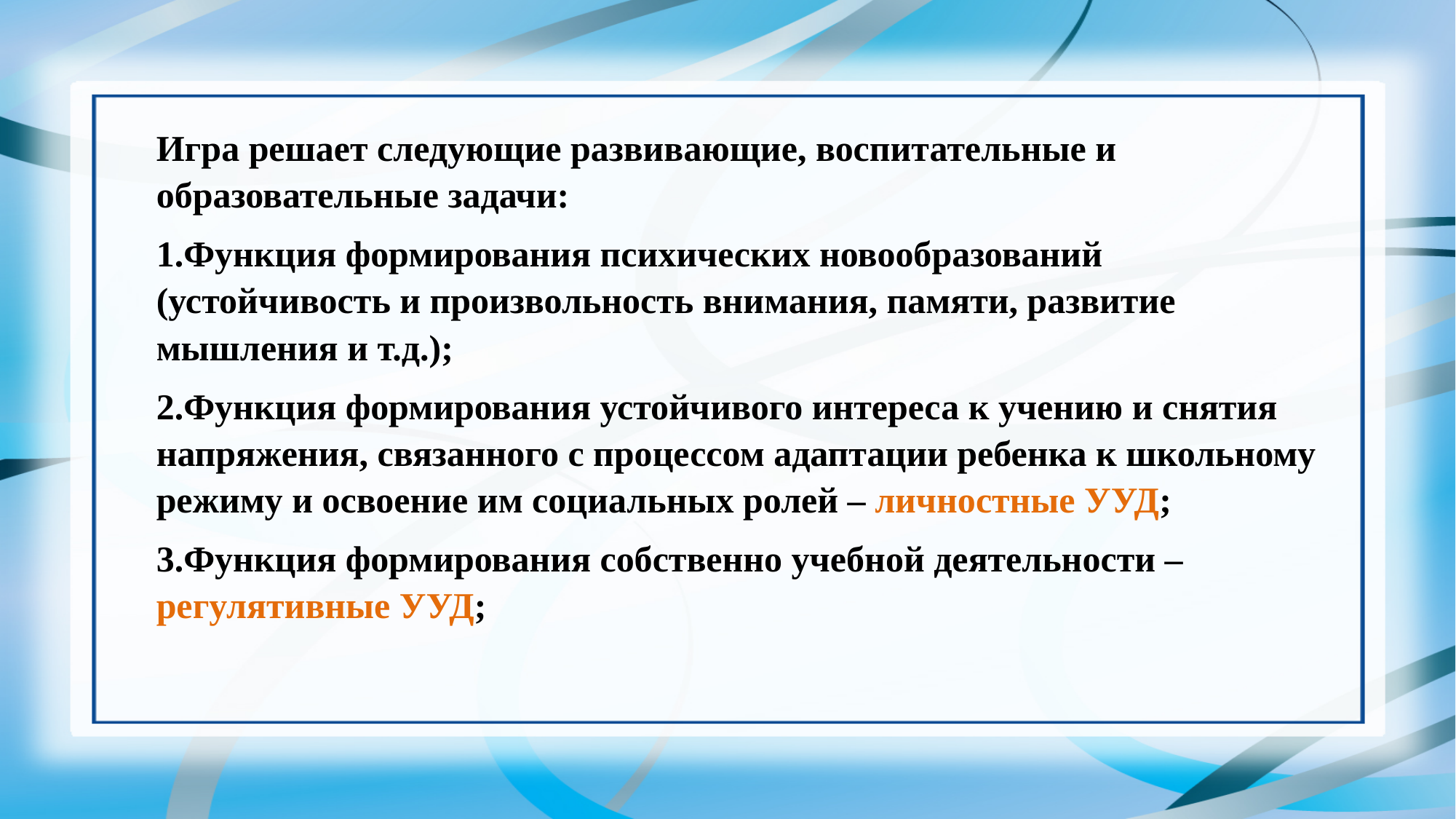

Игра решает следующие развивающие, воспитательные и образовательные задачи:
1.Функция формирования психических новообразований (устойчивость и произвольность внимания, памяти, развитие мышления и т.д.);
2.Функция формирования устойчивого интереса к учению и снятия напряжения, связанного с процессом адаптации ребенка к школьному режиму и освоение им социальных ролей – личностные УУД;
3.Функция формирования собственно учебной деятельности – регулятивные УУД;